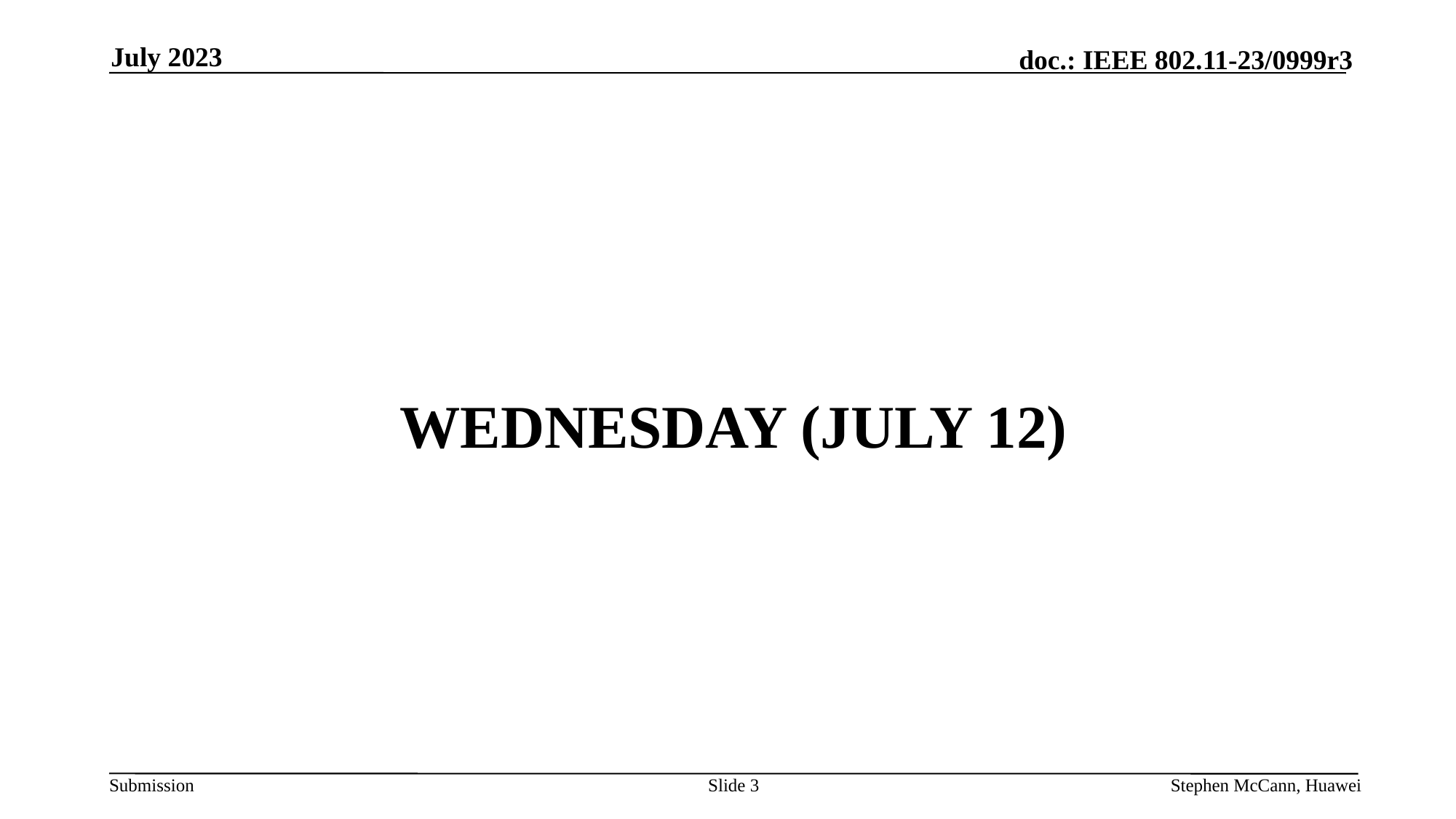

July 2023
# WEDNESDAY (July 12)
Slide 3
Stephen McCann, Huawei